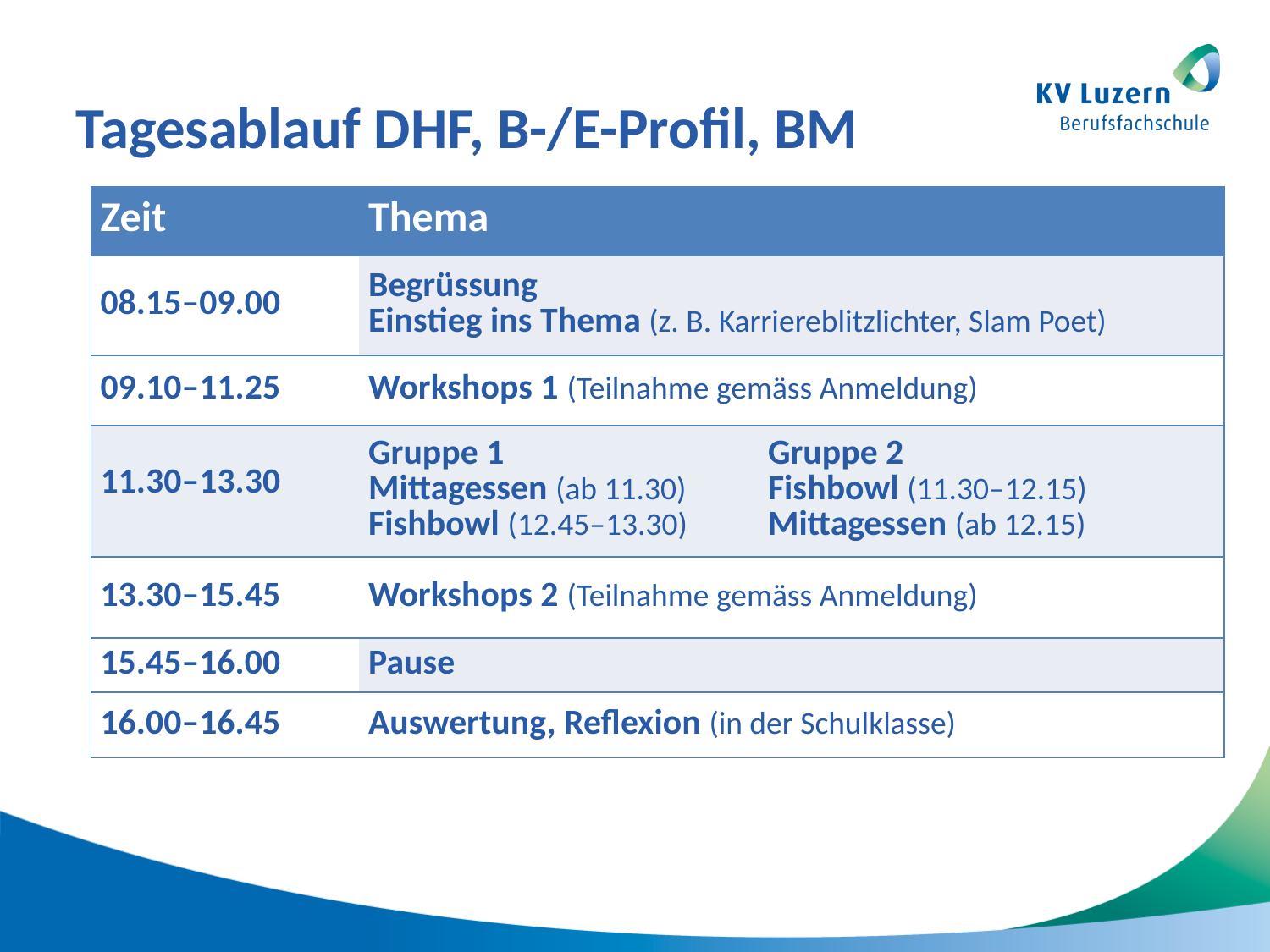

# Tagesablauf DHF, B-/E-Profil, BM
| Zeit | Thema |  |
| --- | --- | --- |
| 08.15–09.00 | Begrüssung Einstieg ins Thema (z. B. Karriereblitzlichter, Slam Poet) |  |
| 09.10–11.25 | Workshops 1 (Teilnahme gemäss Anmeldung) |  |
| 11.30–13.30 | Gruppe 1 Mittagessen (ab 11.30) Fishbowl (12.45–13.30) | Gruppe 2 Fishbowl (11.30–12.15) Mittagessen (ab 12.15) |
| 13.30–15.45 | Workshops 2 (Teilnahme gemäss Anmeldung) |  |
| 15.45–16.00 | Pause |  |
| 16.00–16.45 | Auswertung, Reflexion (in der Schulklasse) |  |